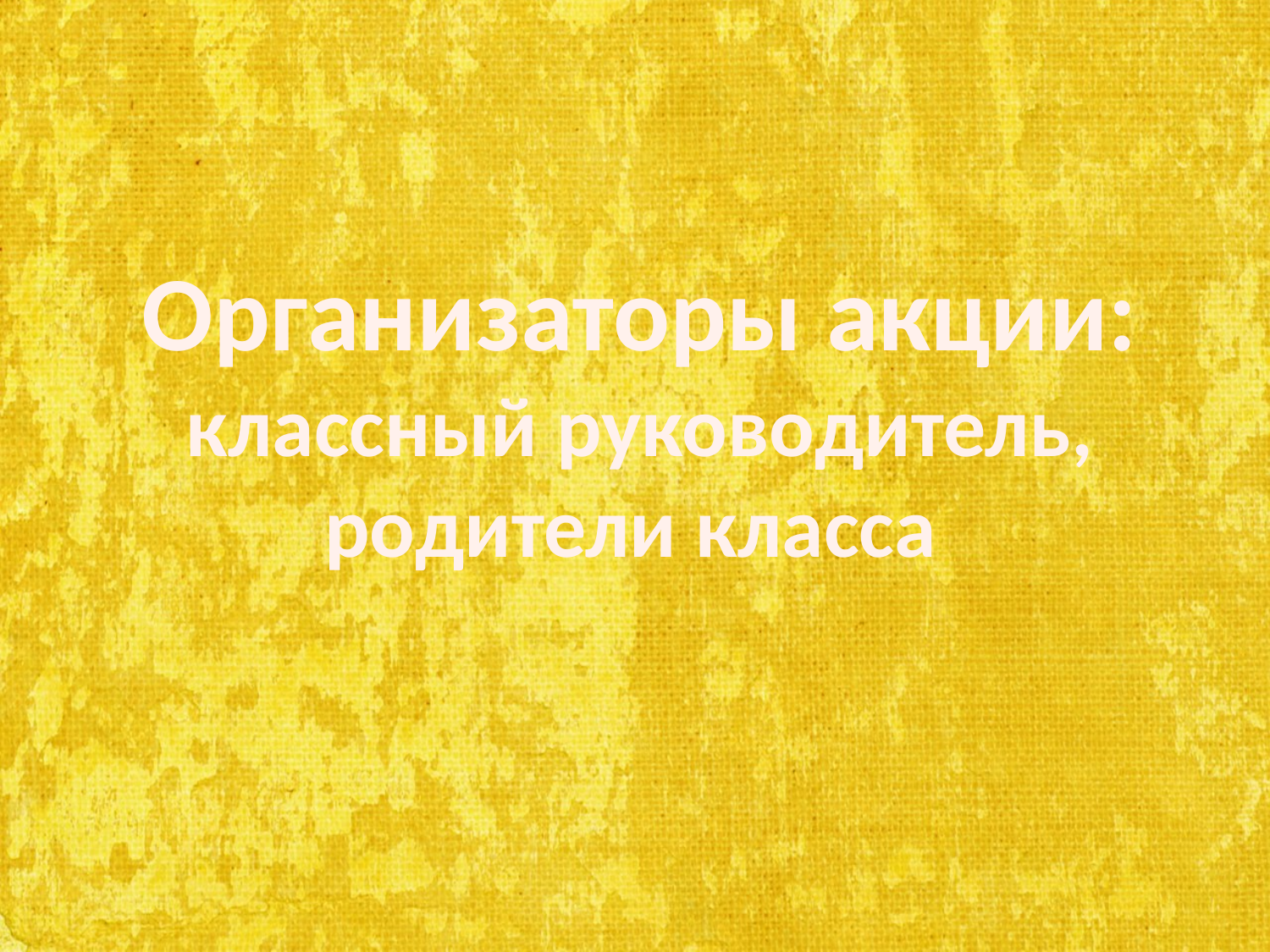

# Организаторы акции: классный руководитель, родители класса